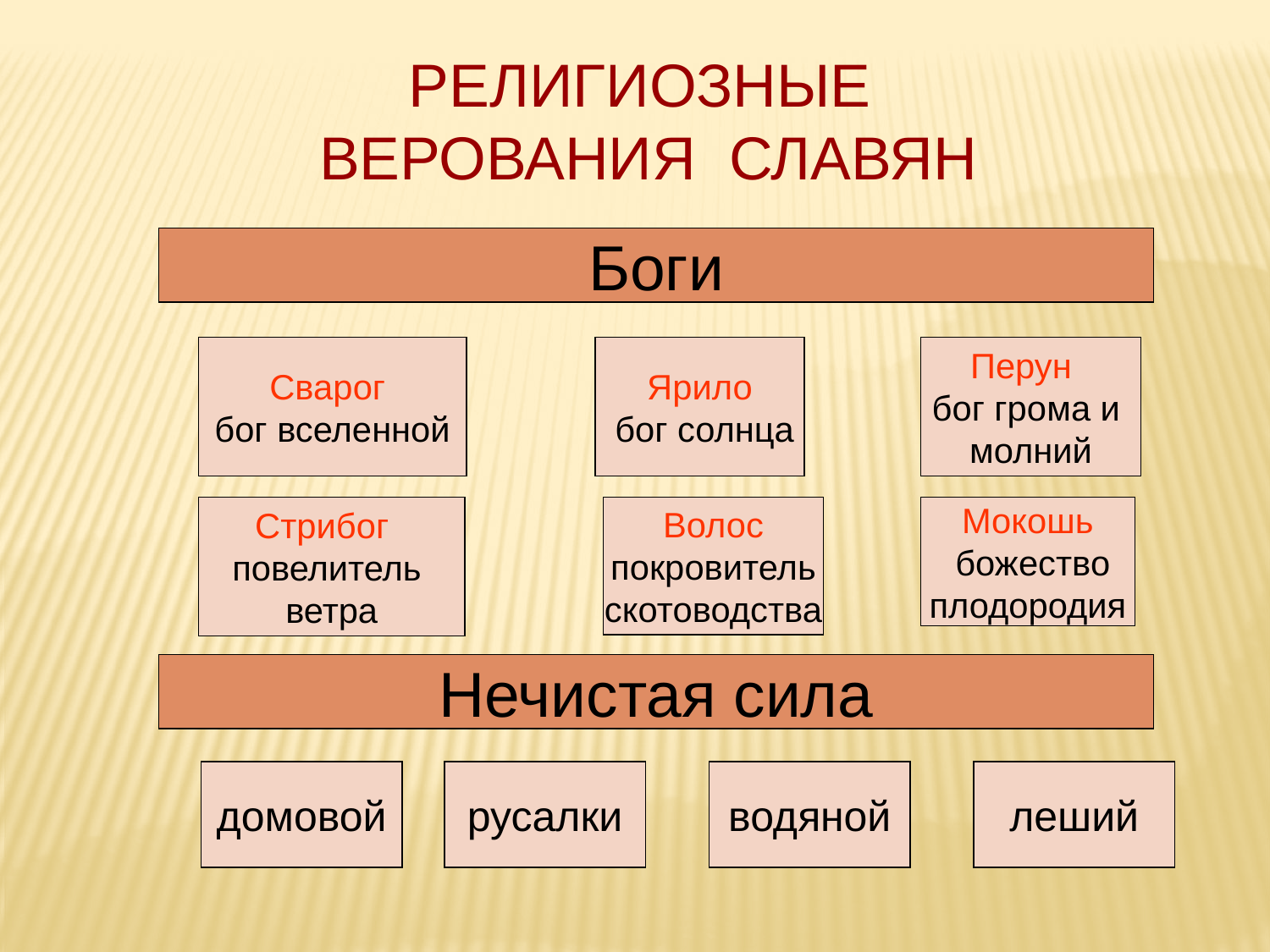

Религиозные
верования  славян
Боги
Ярило
 бог солнца
Перун
бог грома и
молний
Сварог
бог вселенной
Стрибог
повелитель
ветра
Волос
покровитель
скотоводства

Мокошь
 божество
плодородия

Нечистая сила
домовой
русалки
водяной
леший